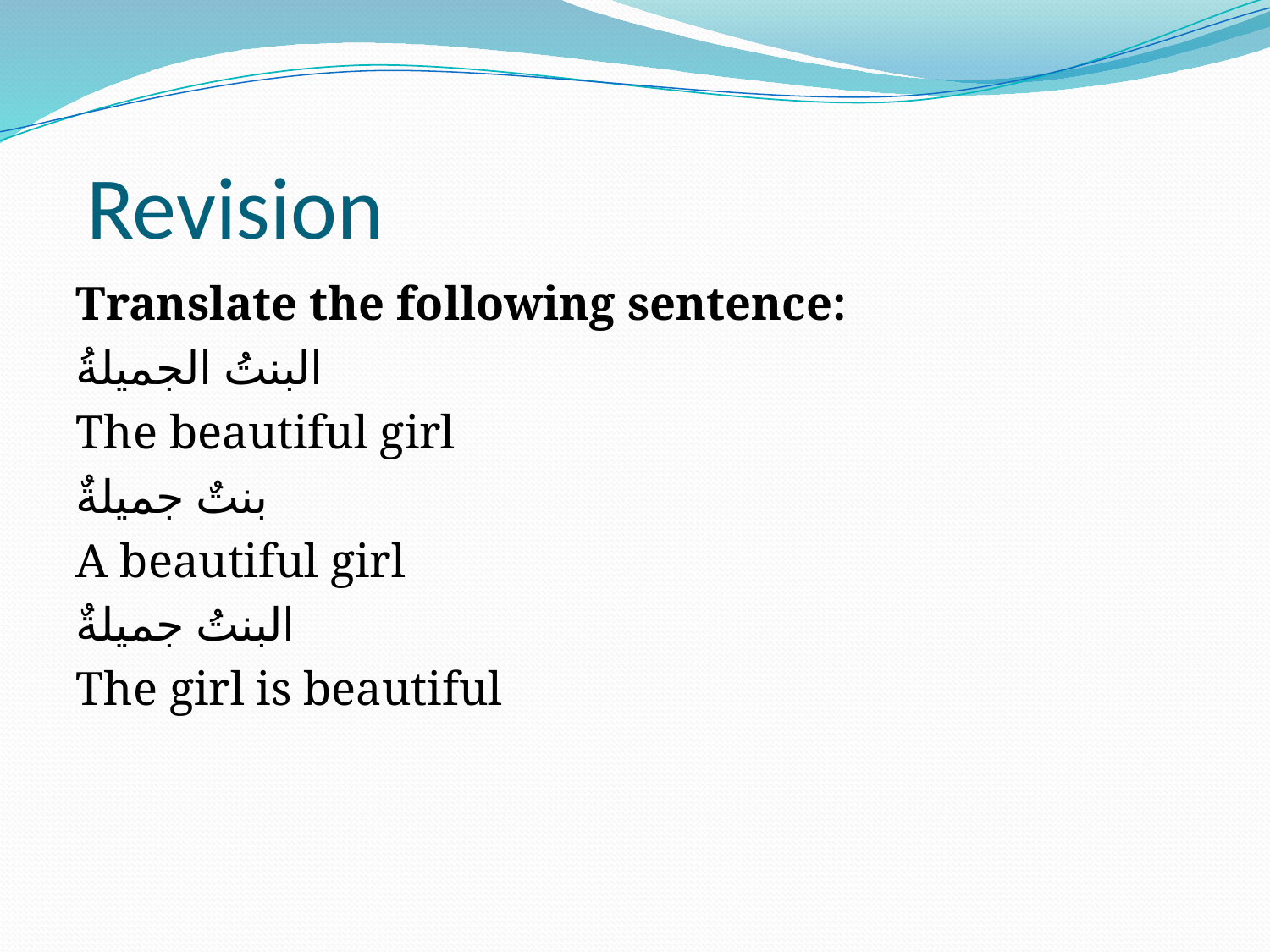

# Revision
Translate the following sentence:
البنتُ الجميلةُ
The beautiful girl
بنتٌ جميلةٌ
A beautiful girl
البنتُ جميلةٌ
The girl is beautiful